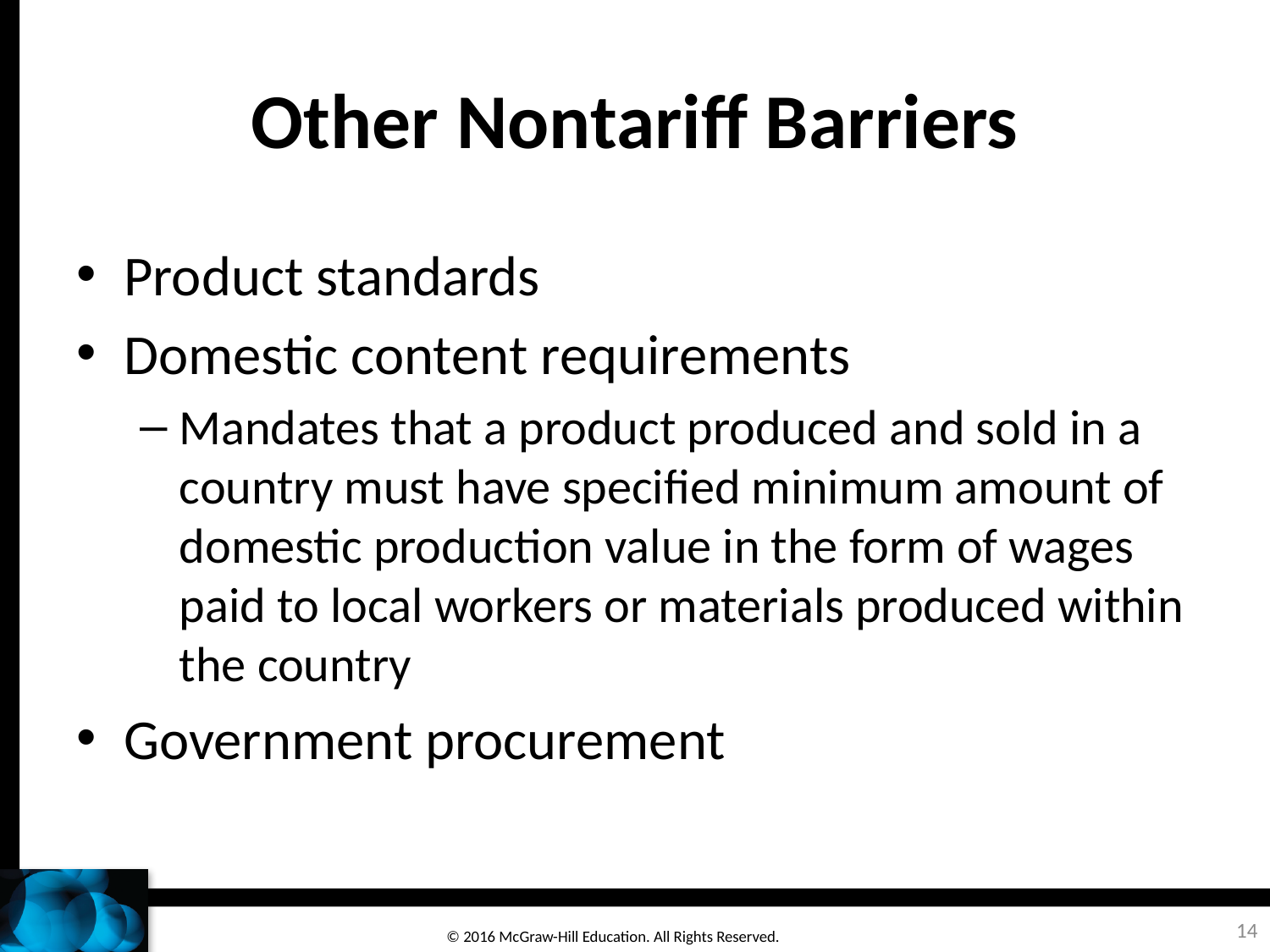

# Other Nontariff Barriers
Product standards
Domestic content requirements
Mandates that a product produced and sold in a country must have specified minimum amount of domestic production value in the form of wages paid to local workers or materials produced within the country
Government procurement
14
© 2016 McGraw-Hill Education. All Rights Reserved.